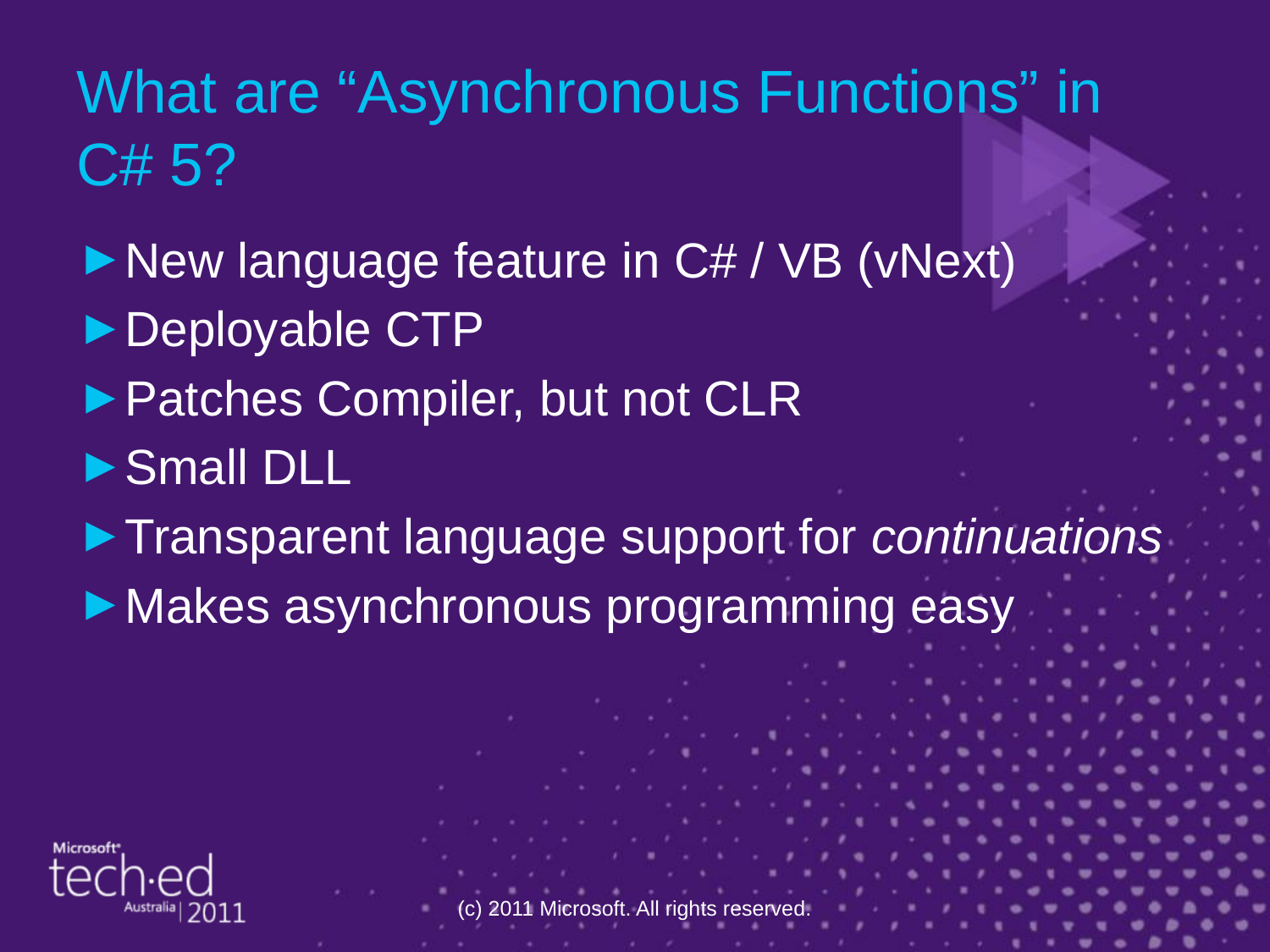

# What are “Asynchronous Functions” in C# 5?
New language feature in C# / VB (vNext)
Deployable CTP
Patches Compiler, but not CLR
Small DLL
Transparent language support for continuations
Makes asynchronous programming easy

(c) 2011 Microsoft. All rights reserved.